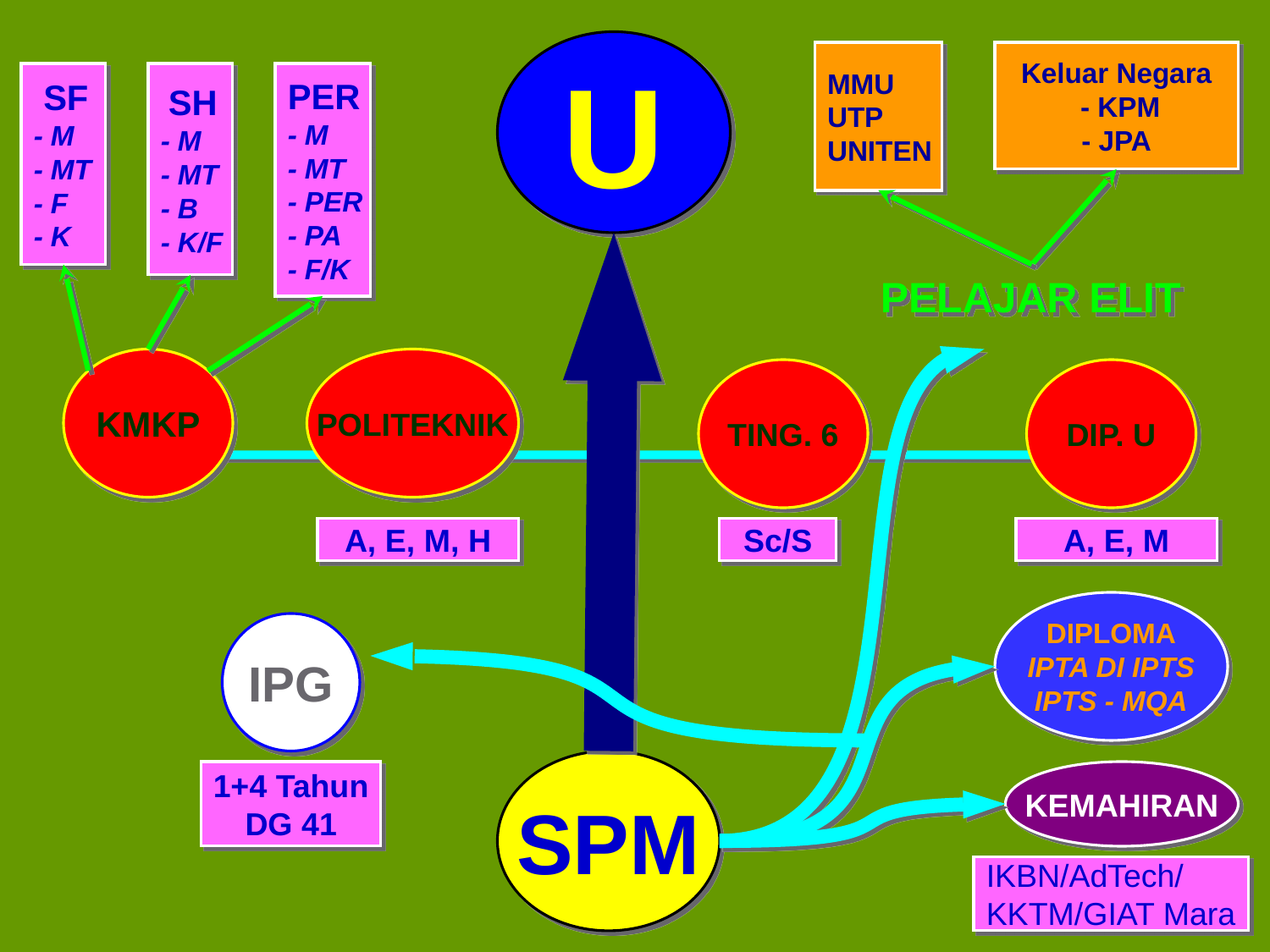

U
MMU
UTP
UNITEN
Keluar Negara
 - KPM
- JPA
 SF
- M
- MT
- F
- K
 SH
- M
- MT
- B
- K/F
PER
- M
- MT
- PER
- PA
- F/K
PELAJAR ELIT
KMKP
POLITEKNIK
TING. 6
DIP. U

A, E, M, H
Sc/S
A, E, M
DIPLOMA
IPTA DI IPTS
IPTS - MQA
IPG
SPM
1+4 Tahun
DG 41
KEMAHIRAN
IKBN/AdTech/
KKTM/GIAT Mara